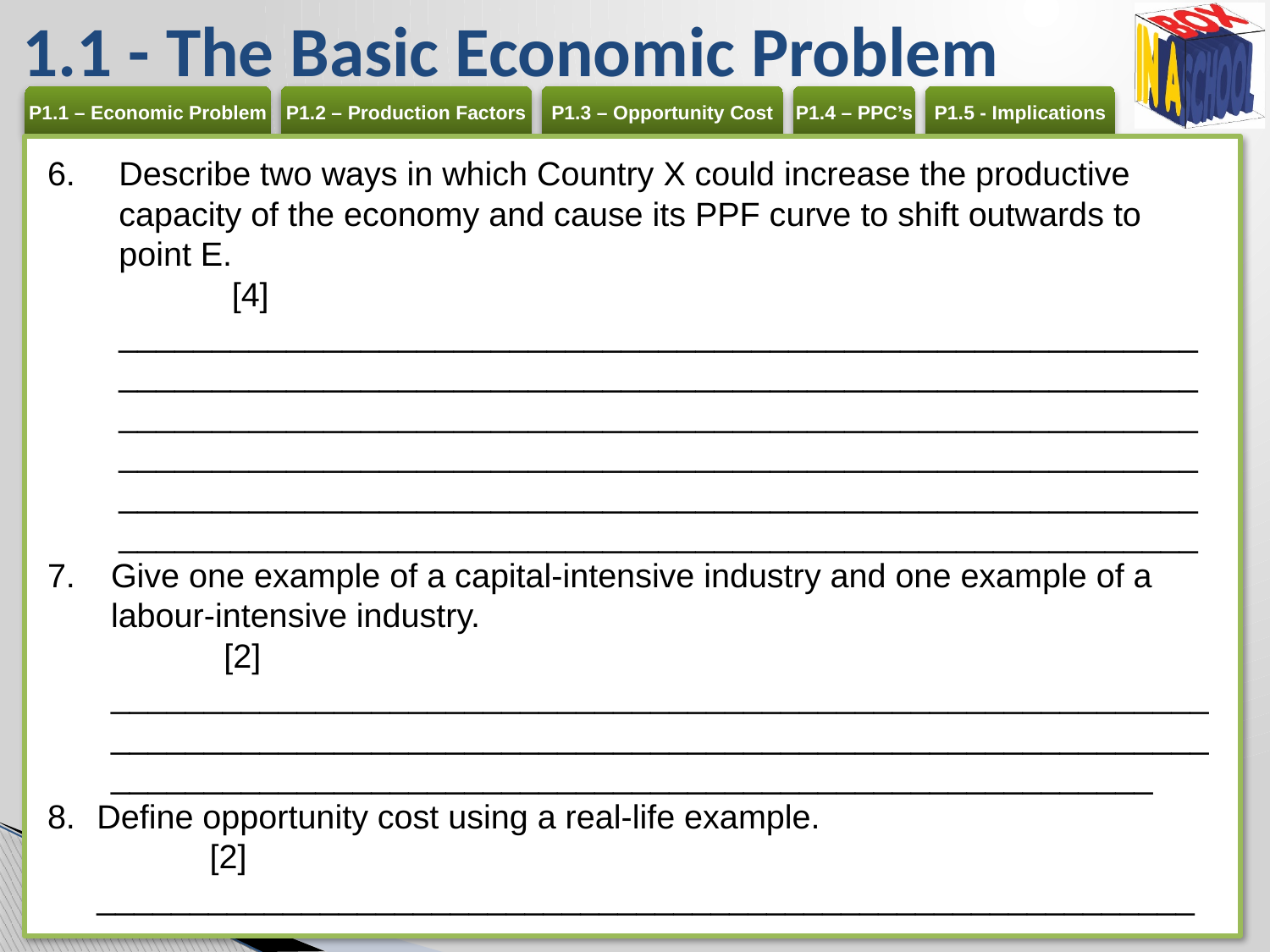

# 1.1 - The Basic Economic Problem
Describe two ways in which Country X could increase the productive capacity of the economy and cause its PPF curve to shift outwards to point E. 	[4]
____________________________________________________________________________________________________________________________________________________________________________________________________________________________________________________________________________________________________________________________________________________________
Give one example of a capital-intensive industry and one example of a labour-intensive industry. 	[2]
______________________________________________________________________________________________________________________________________________________________________________
Define opportunity cost using a real-life example.	[2]
____________________________________________________________________________________________________________________________________________________________________________________________________________________________________________